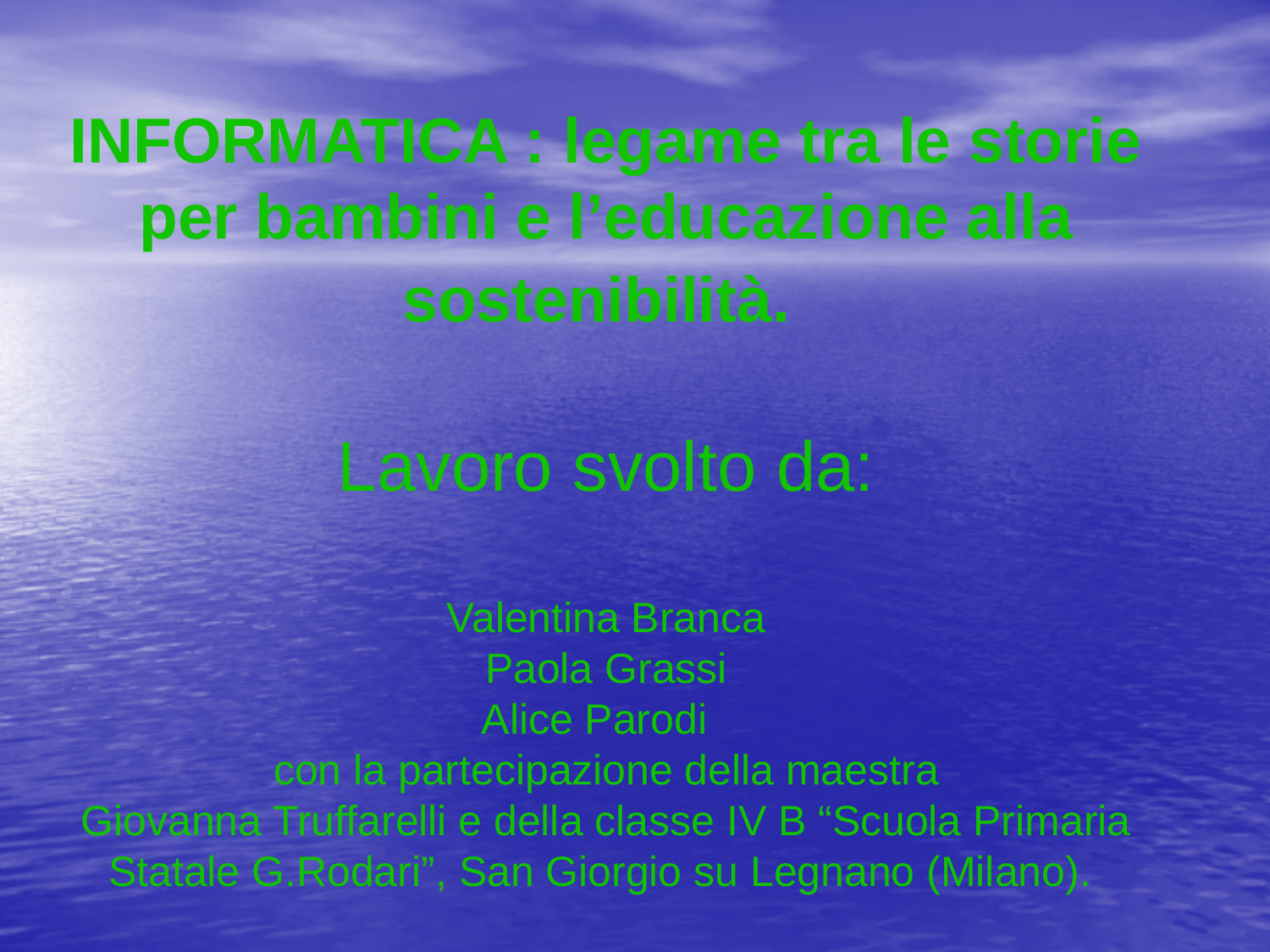

INFORMATICA : legame tra le storie per bambini e l’educazione alla sostenibilità.
Lavoro svolto da:
Valentina Branca
Paola Grassi
Alice Parodi
con la partecipazione della maestra
Giovanna Truffarelli e della classe IV B “Scuola Primaria Statale G.Rodari”, San Giorgio su Legnano (Milano).